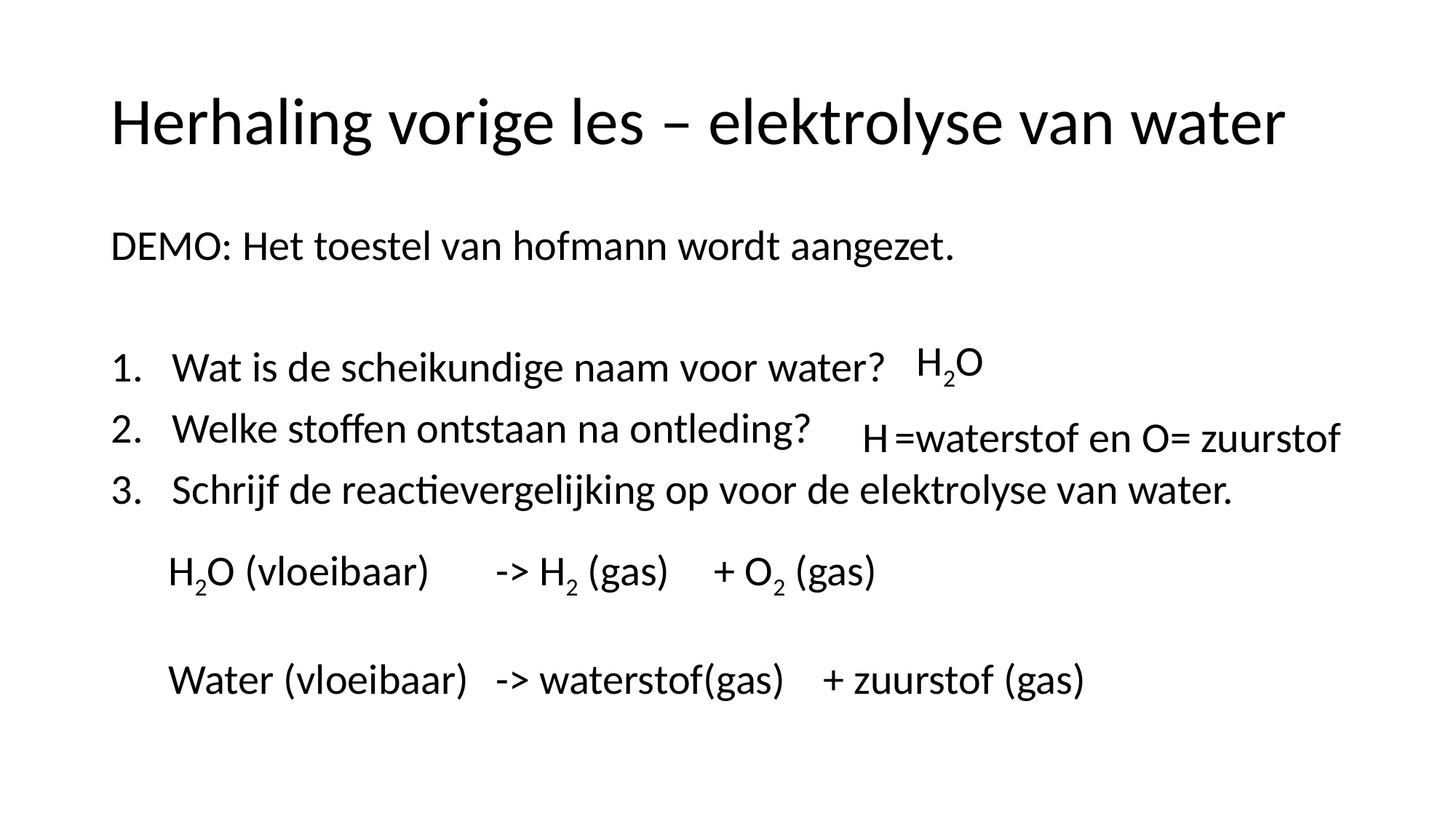

# Herhaling vorige les – elektrolyse van water
DEMO: Het toestel van hofmann wordt aangezet.

Wat is de scheikundige naam voor water?
Welke stoffen ontstaan na ontleding?
Schrijf de reactievergelijking op voor de elektrolyse van water.
H2O
H =waterstof en O= zuurstof
H2O (vloeibaar) 	-> H2 (gas)	+ O2 (gas)

Water (vloeibaar)	-> waterstof(gas) 	+ zuurstof (gas)